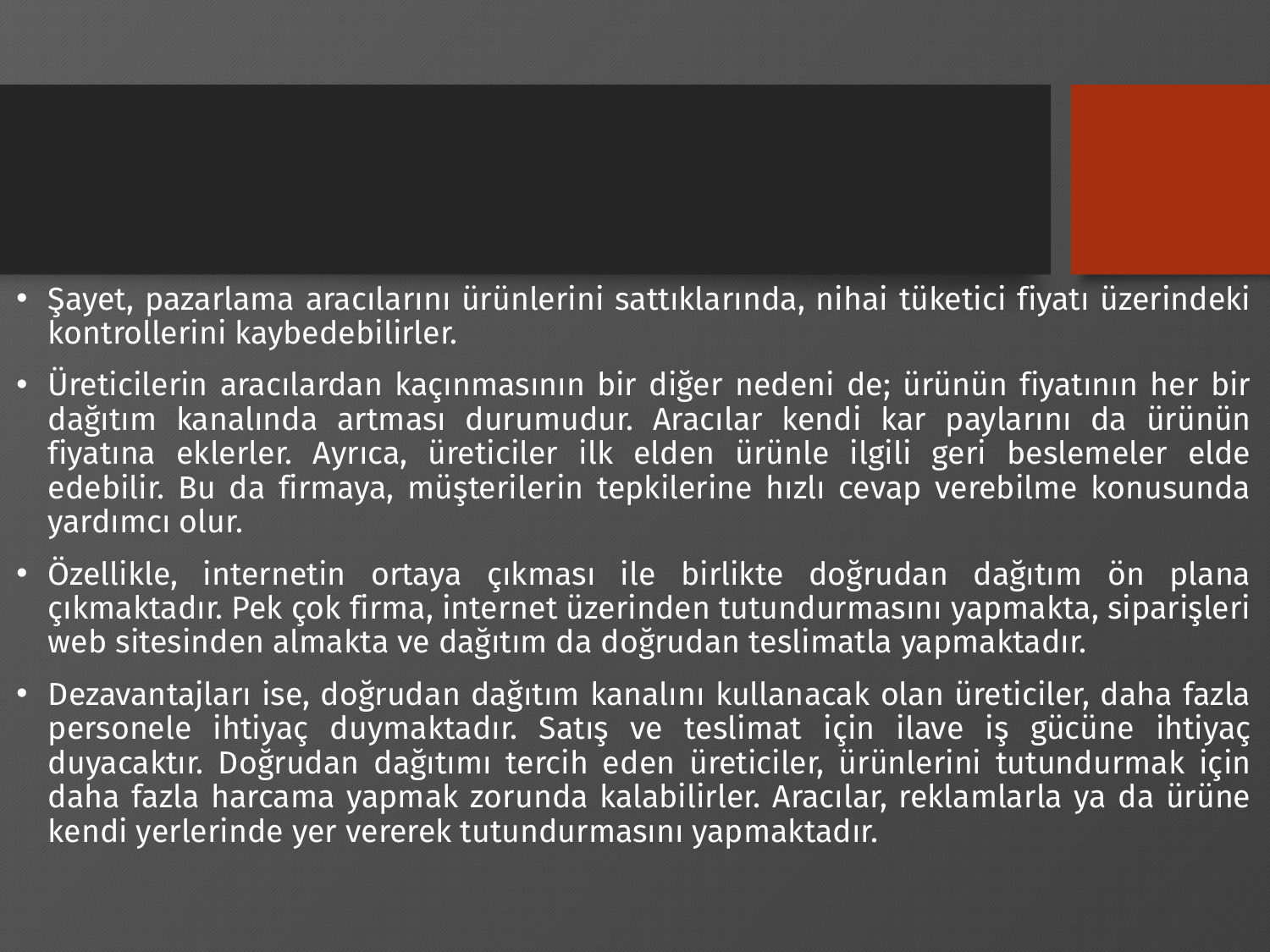

Şayet, pazarlama aracılarını ürünlerini sattıklarında, nihai tüketici fiyatı üzerindeki kontrollerini kaybedebilirler.
Üreticilerin aracılardan kaçınmasının bir diğer nedeni de; ürünün fiyatının her bir dağıtım kanalında artması durumudur. Aracılar kendi kar paylarını da ürünün fiyatına eklerler. Ayrıca, üreticiler ilk elden ürünle ilgili geri beslemeler elde edebilir. Bu da firmaya, müşterilerin tepkilerine hızlı cevap verebilme konusunda yardımcı olur.
Özellikle, internetin ortaya çıkması ile birlikte doğrudan dağıtım ön plana çıkmaktadır. Pek çok firma, internet üzerinden tutundurmasını yapmakta, siparişleri web sitesinden almakta ve dağıtım da doğrudan teslimatla yapmaktadır.
Dezavantajları ise, doğrudan dağıtım kanalını kullanacak olan üreticiler, daha fazla personele ihtiyaç duymaktadır. Satış ve teslimat için ilave iş gücüne ihtiyaç duyacaktır. Doğrudan dağıtımı tercih eden üreticiler, ürünlerini tutundurmak için daha fazla harcama yapmak zorunda kalabilirler. Aracılar, reklamlarla ya da ürüne kendi yerlerinde yer vererek tutundurmasını yapmaktadır.